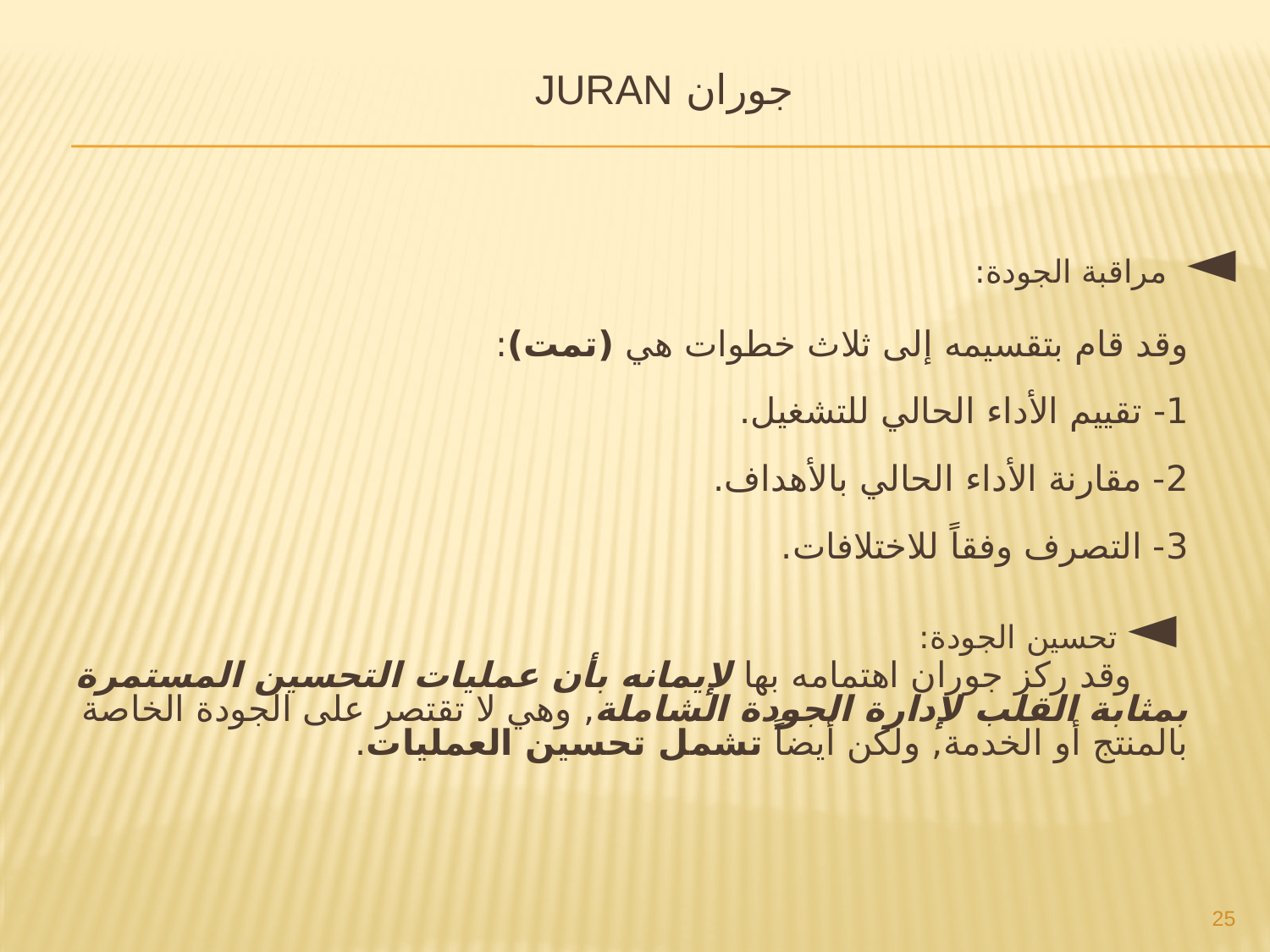

جوران Juran
◄ مراقبة الجودة:
وقد قام بتقسيمه إلى ثلاث خطوات هي (تمت):
1- تقييم الأداء الحالي للتشغيل.
2- مقارنة الأداء الحالي بالأهداف.
3- التصرف وفقاً للاختلافات.
 ◄ تحسين الجودة:
     وقد ركز جوران اهتمامه بها لإيمانه بأن عمليات التحسين المستمرة بمثابة القلب لإدارة الجودة الشاملة, وهي لا تقتصر على الجودة الخاصة بالمنتج أو الخدمة, ولكن أيضاً تشمل تحسين العمليات.
25